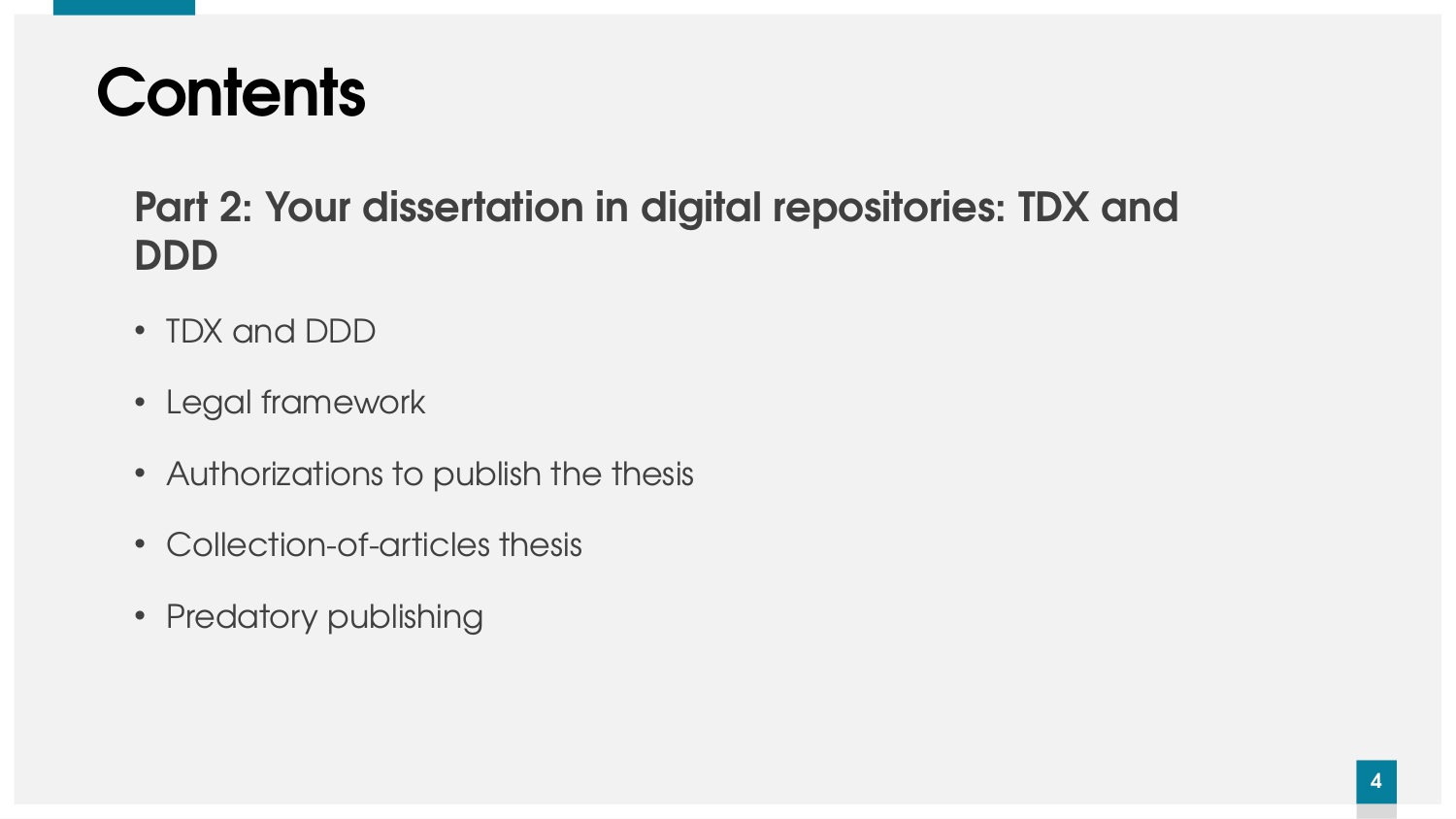

# Contents
Part 2: Your dissertation in digital repositories: TDX and DDD
TDX and DDD
Legal framework
Authorizations to publish the thesis
Collection-of-articles thesis
Predatory publishing